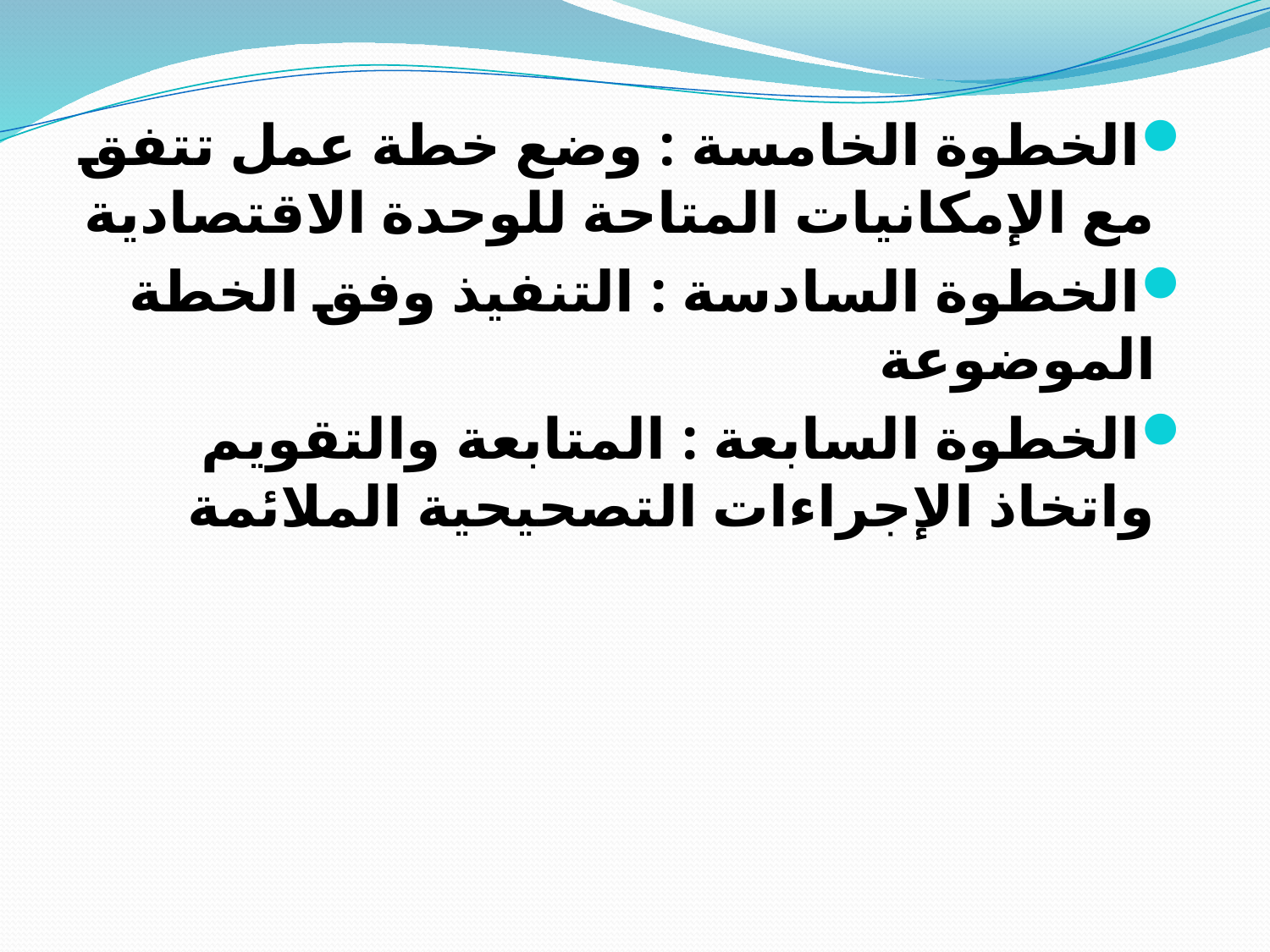

الخطوة الخامسة : وضع خطة عمل تتفق مع الإمكانيات المتاحة للوحدة الاقتصادية
الخطوة السادسة : التنفيذ وفق الخطة الموضوعة
الخطوة السابعة : المتابعة والتقويم واتخاذ الإجراءات التصحيحية الملائمة

#